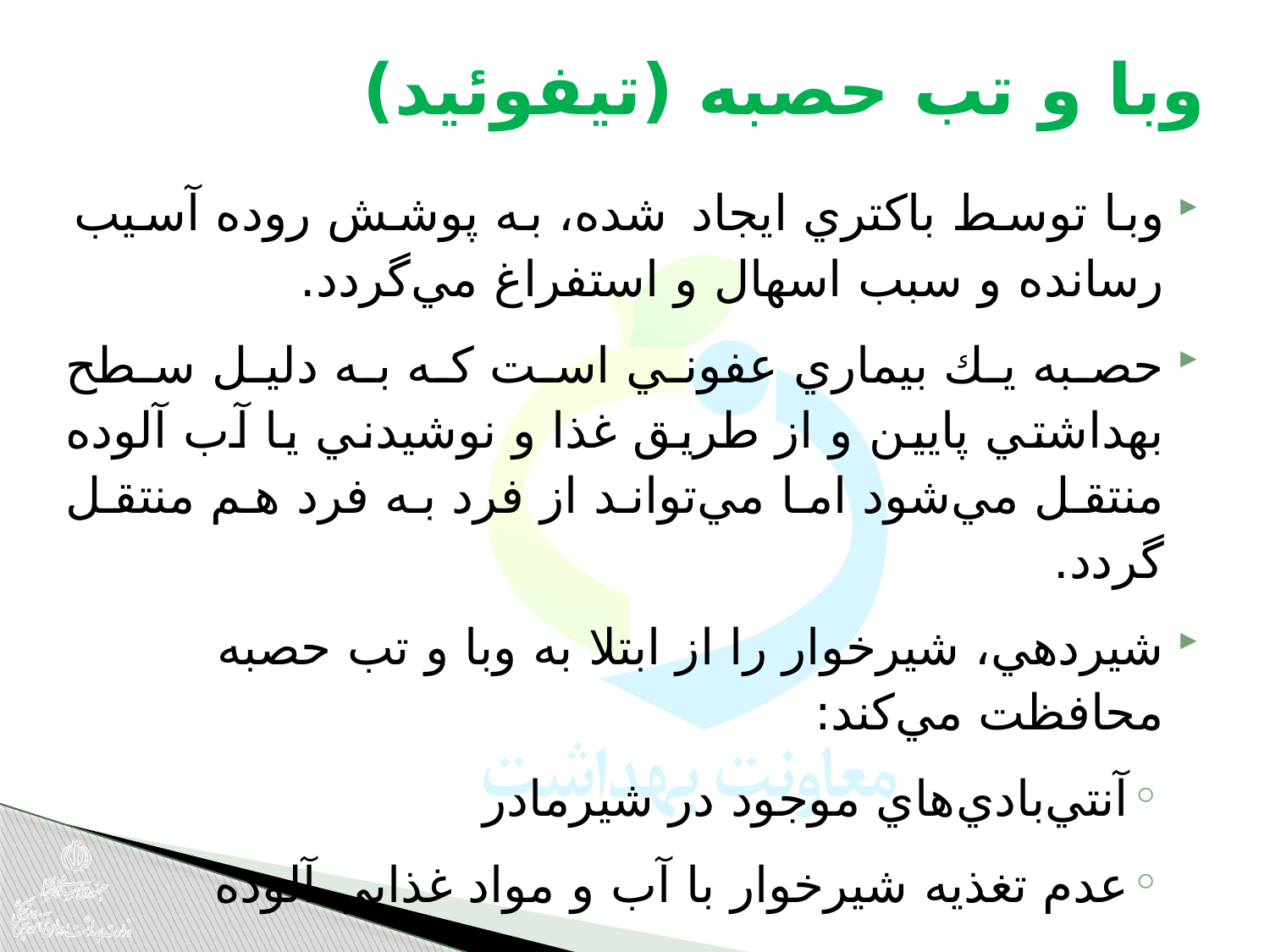

# وبا و تب حصبه (تیفوئید)
وبا توسط باكتري ايجاد شده، به پوشش روده آسيب رسانده و سبب اسهال و استفراغ مي‌گردد.
حصبه يك بيماري عفوني است كه به دليل سطح بهداشتي پايين و از طريق غذا و نوشيدني يا آب آلوده منتقل مي‌شود اما مي‌تواند از فرد به فرد هم منتقل گردد.
شيردهي، شيرخوار را از ابتلا ‌به وبا و تب حصبه محافظت مي‌كند:
آنتي‌بادي‌هاي موجود در شير‌مادر
عدم تغذیه شيرخوار با آب و مواد غذايي آلوده